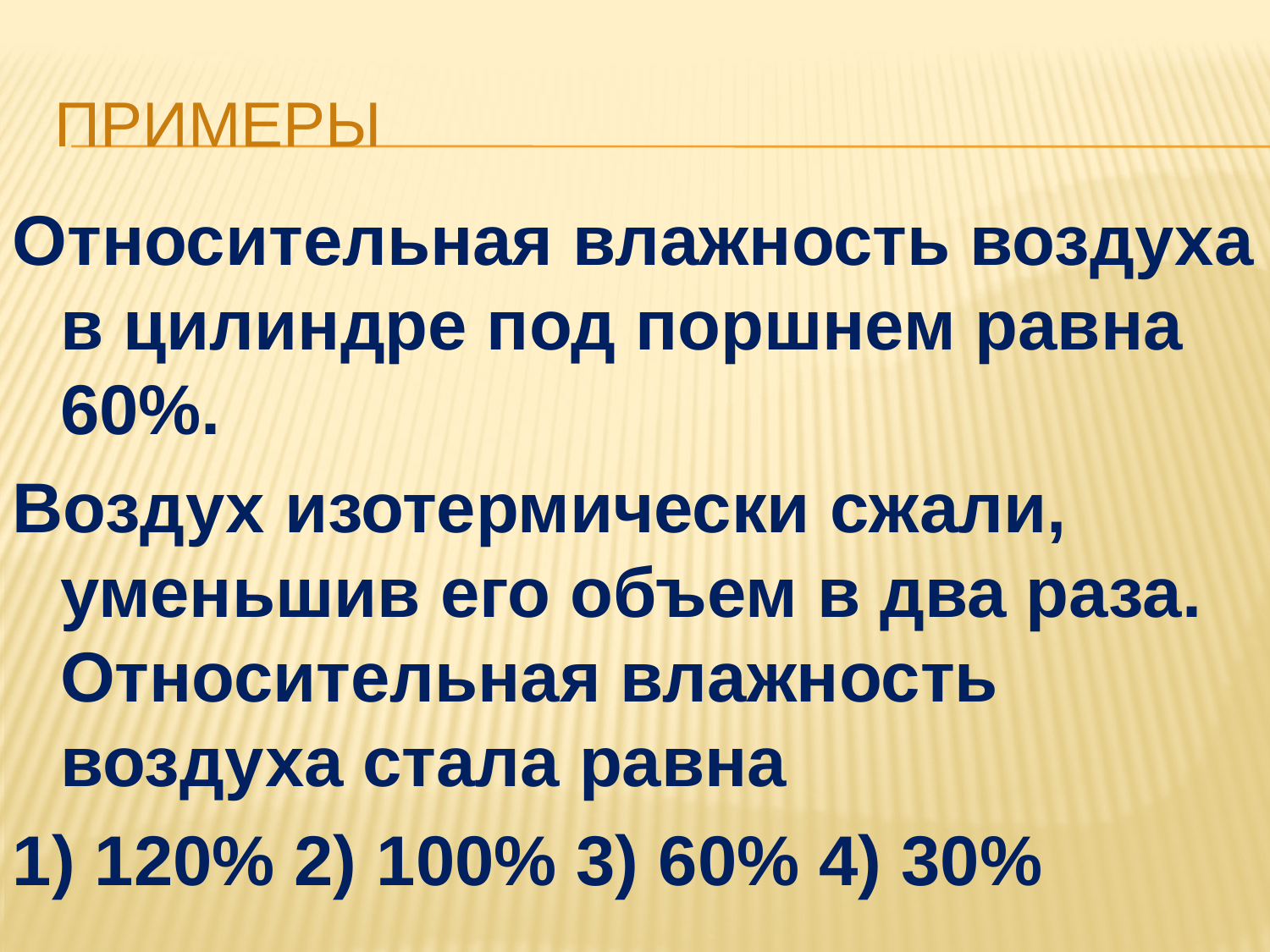

# ПРИМЕРЫ
Относительная влажность воздуха в цилиндре под поршнем равна 60%.
Воздух изотермически сжали, уменьшив его объем в два раза. Относительная влажность воздуха стала равна
1) 120% 2) 100% 3) 60% 4) 30%